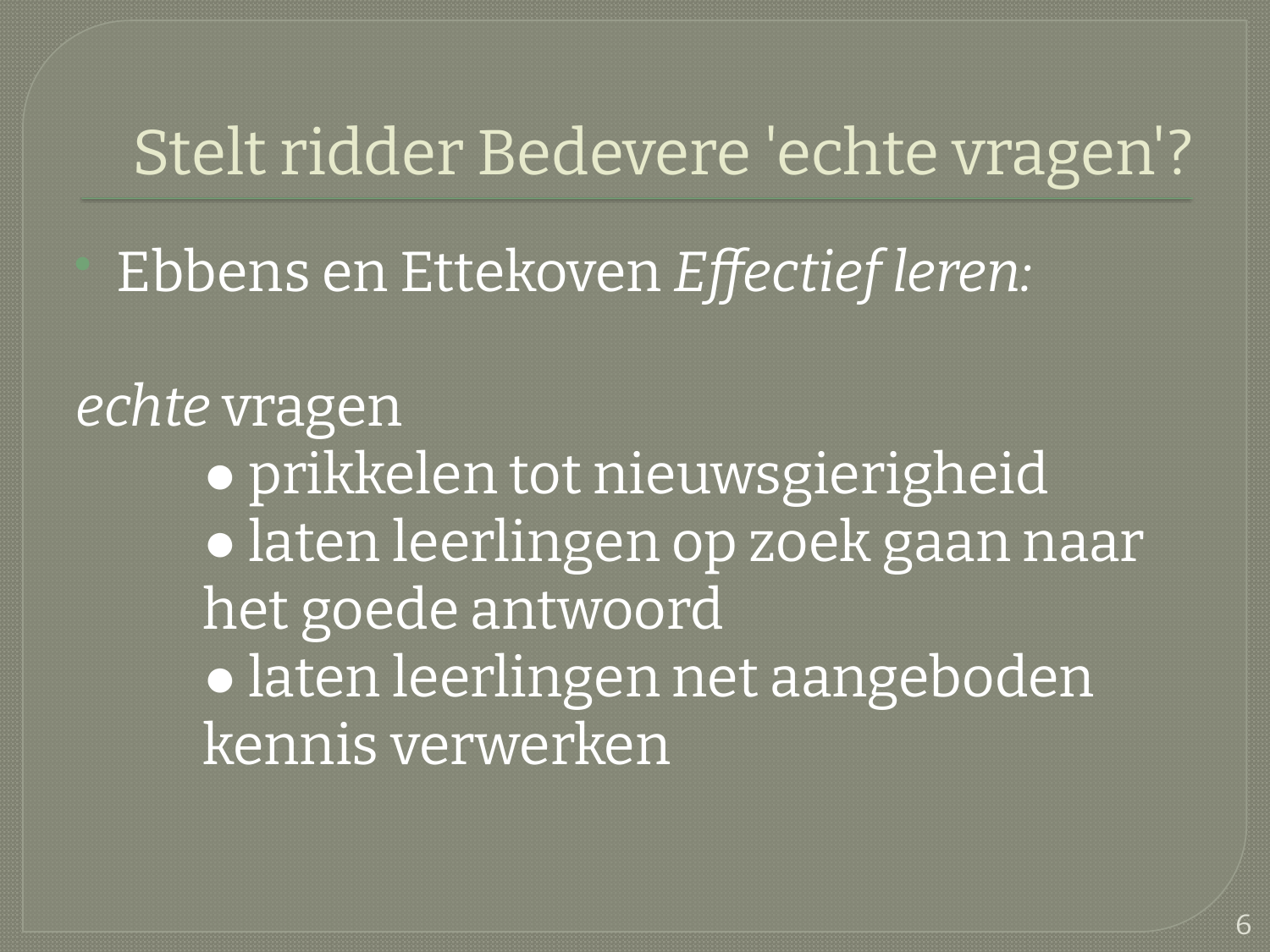

# Stelt ridder Bedevere 'echte vragen'?
Ebbens en Ettekoven Effectief leren:

echte vragen
	● prikkelen tot nieuwsgierigheid
	● laten leerlingen op zoek gaan naar 	het goede antwoord
	● laten leerlingen net aangeboden 	kennis verwerken

6